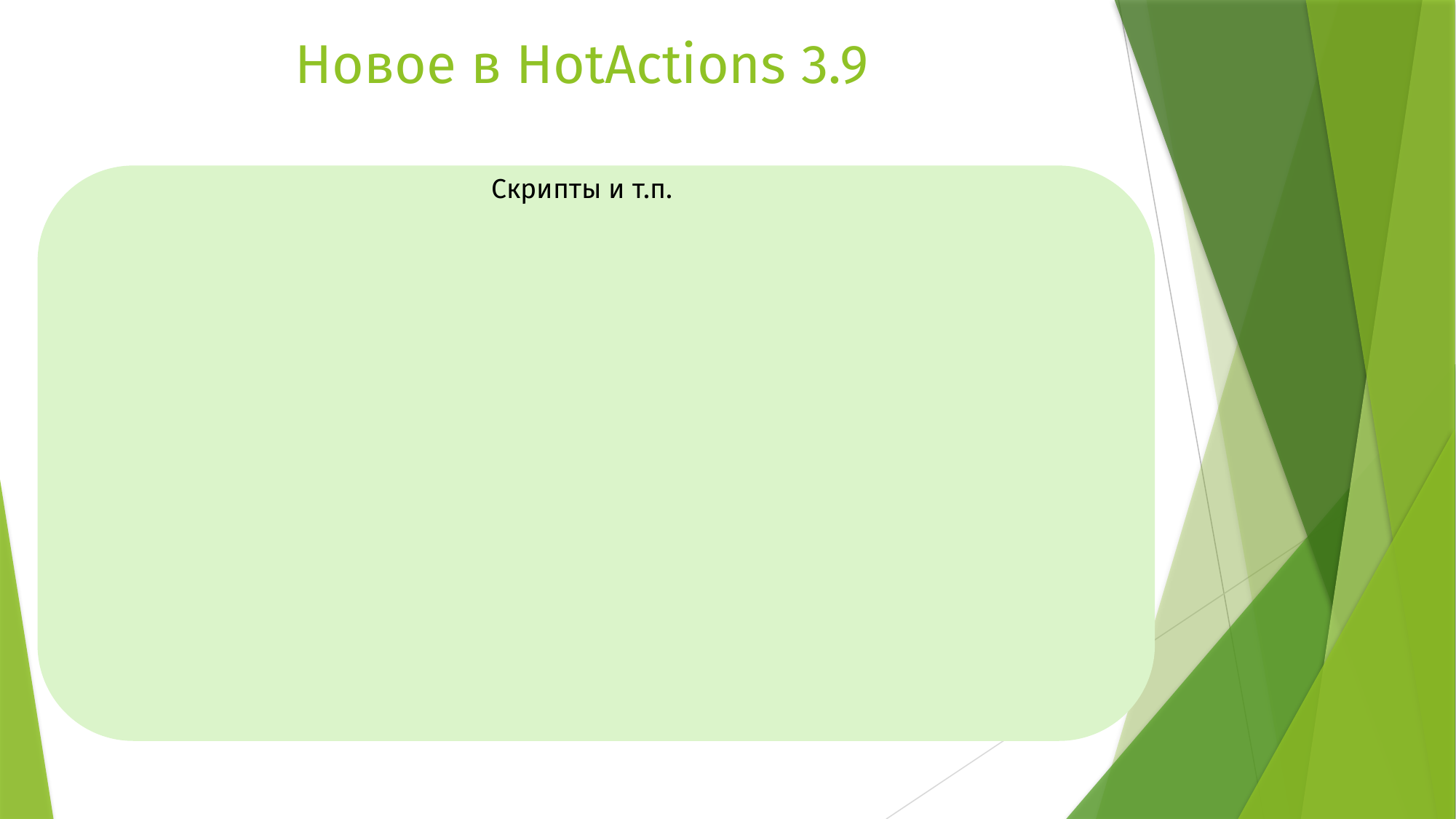

# Новое в HotActions 3.9

Скрипты и т.п.